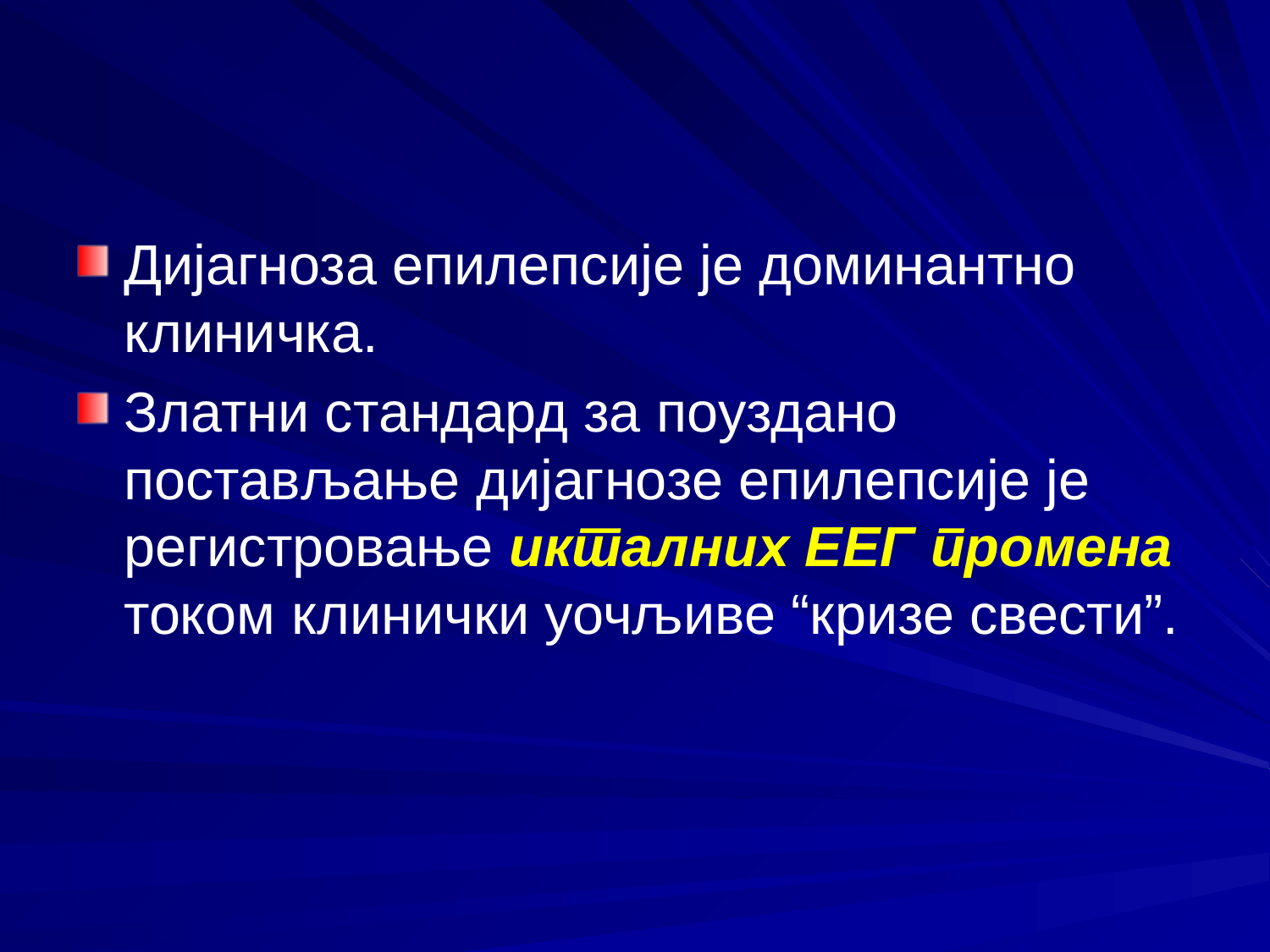

Дијагноза епилепсије је доминантно клиничка.
Златни стандард за поуздано постављање дијагнозе епилепсије је регистровање икталних ЕЕГ промена током клинички уочљиве “кризе свести”.